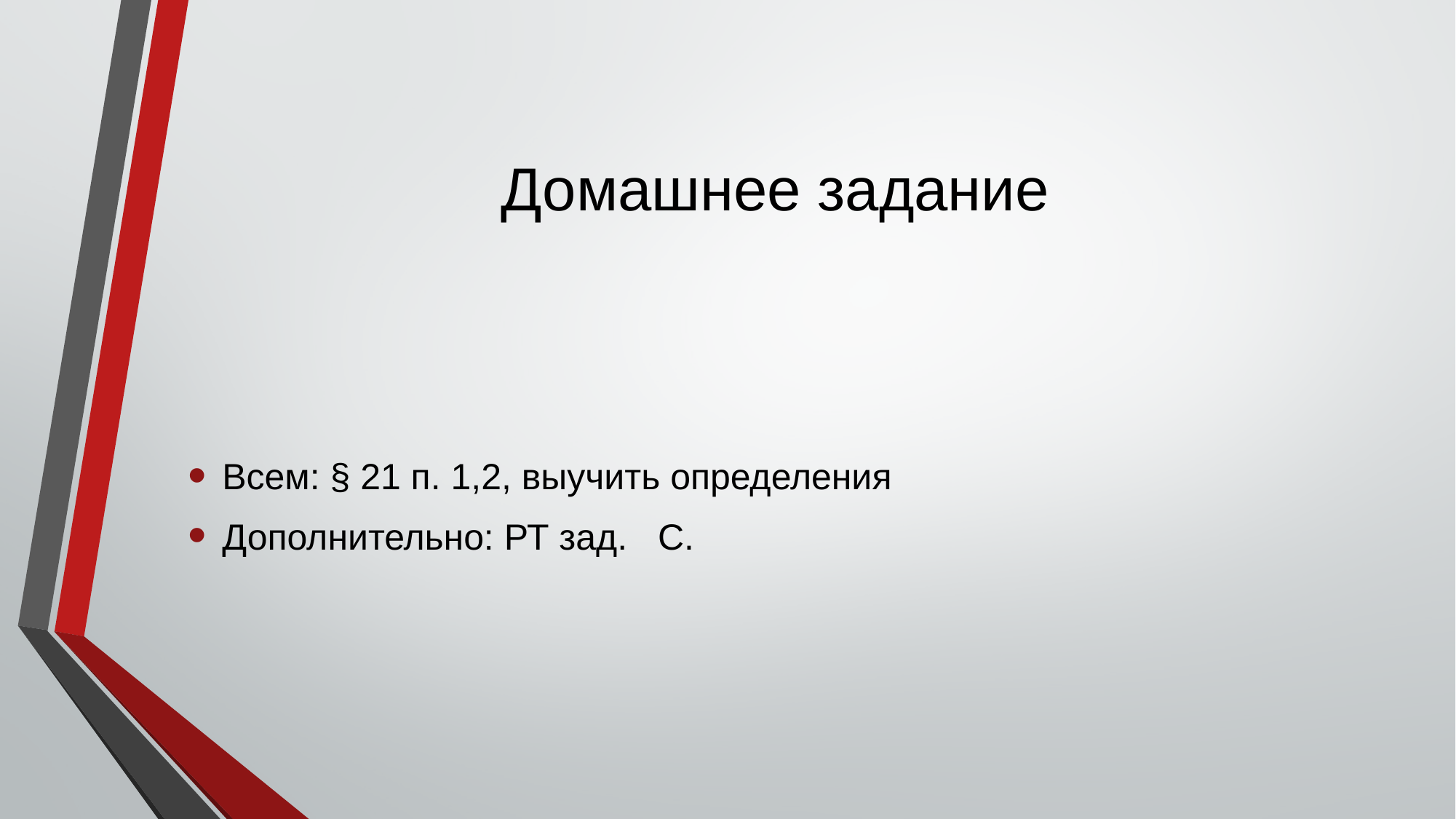

# Домашнее задание
Всем: § 21 п. 1,2, выучить определения
Дополнительно: РТ зад.   С.